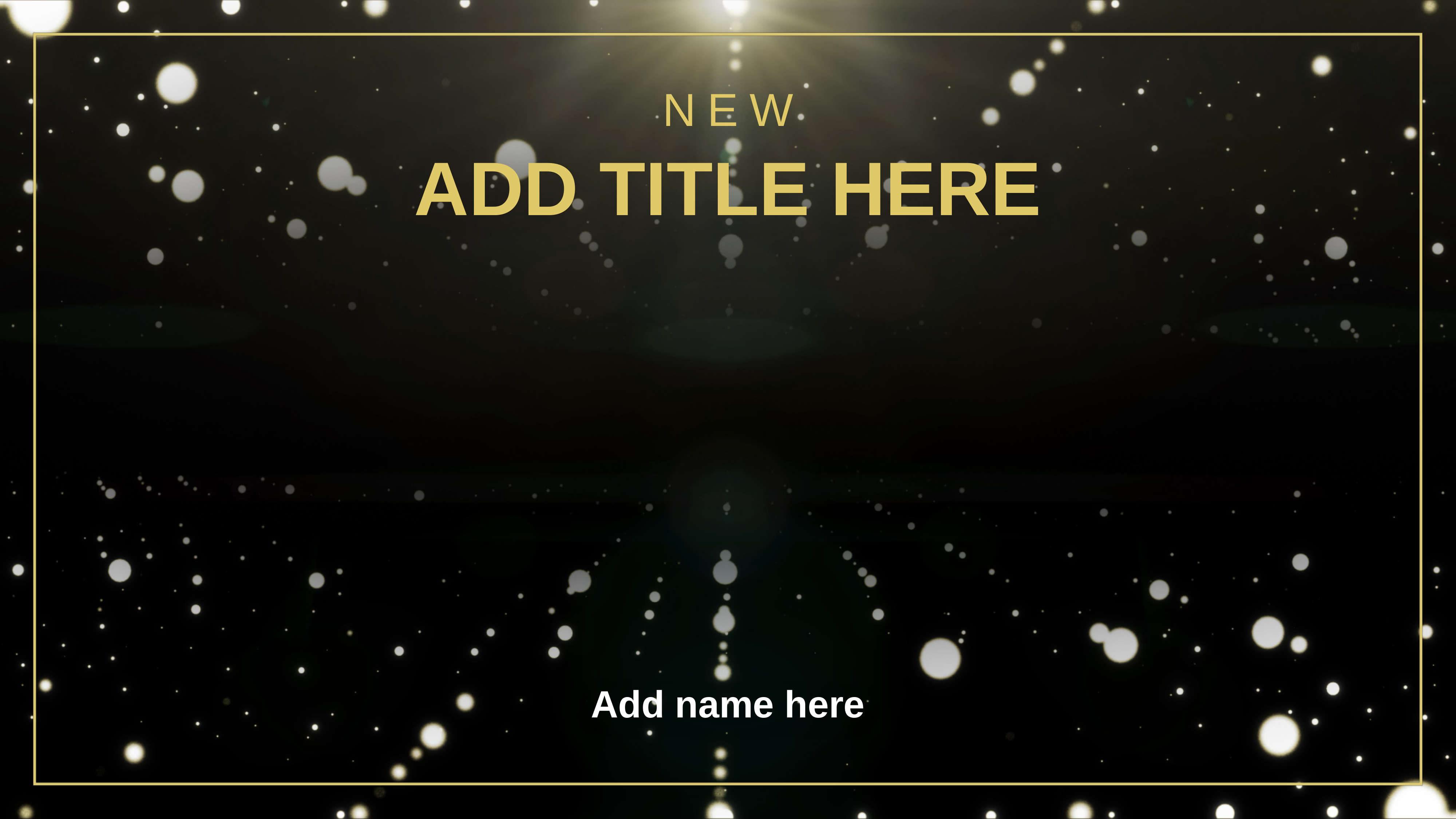

new
Add title here

Add name here